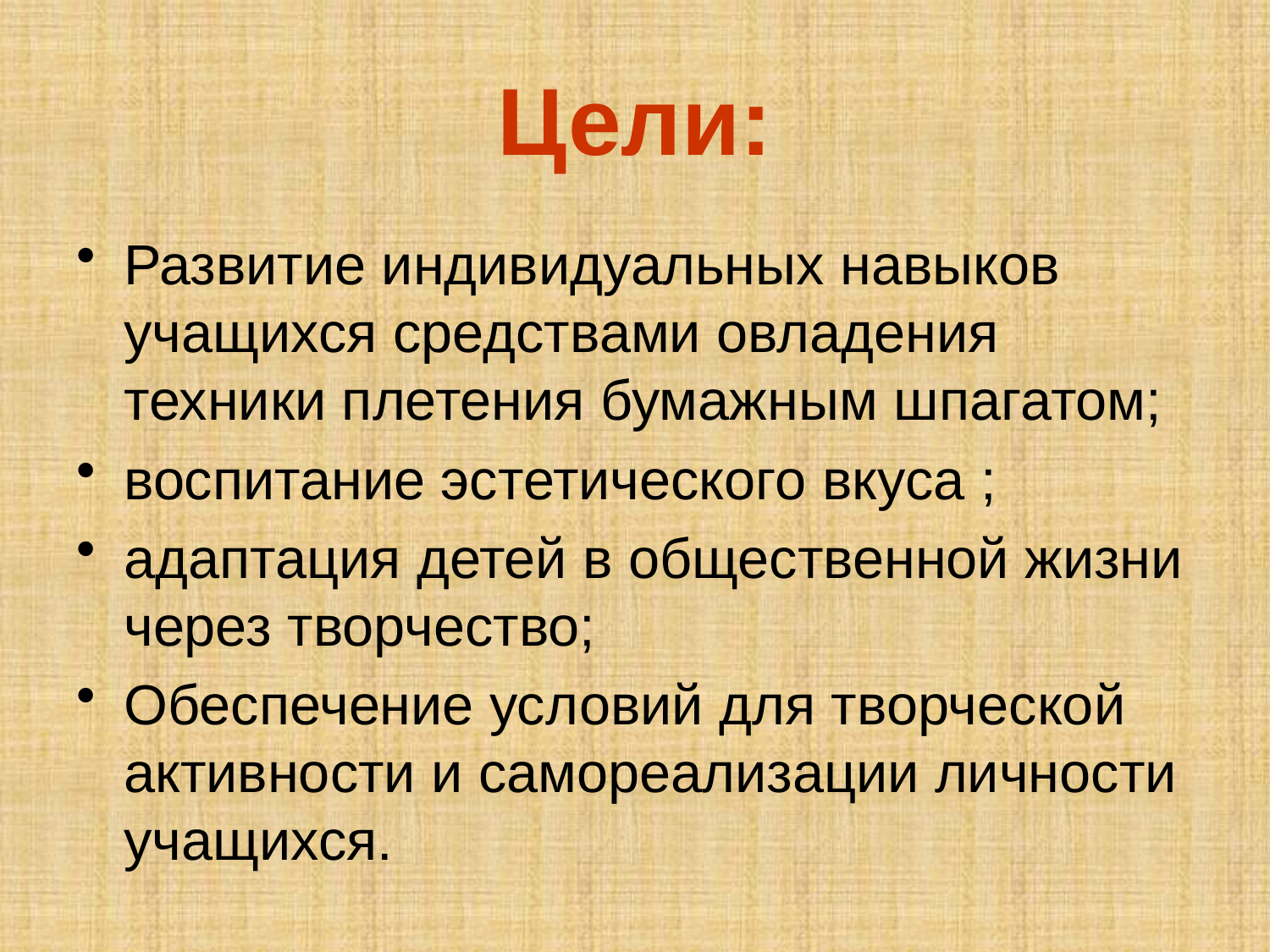

# Цели:
Развитие индивидуальных навыков учащихся средствами овладения  техники плетения бумажным шпагатом;
воспитание эстетического вкуса ;
адаптация детей в общественной жизни через творчество;
Обеспечение условий для творческой активности и самореализации личности учащихся.